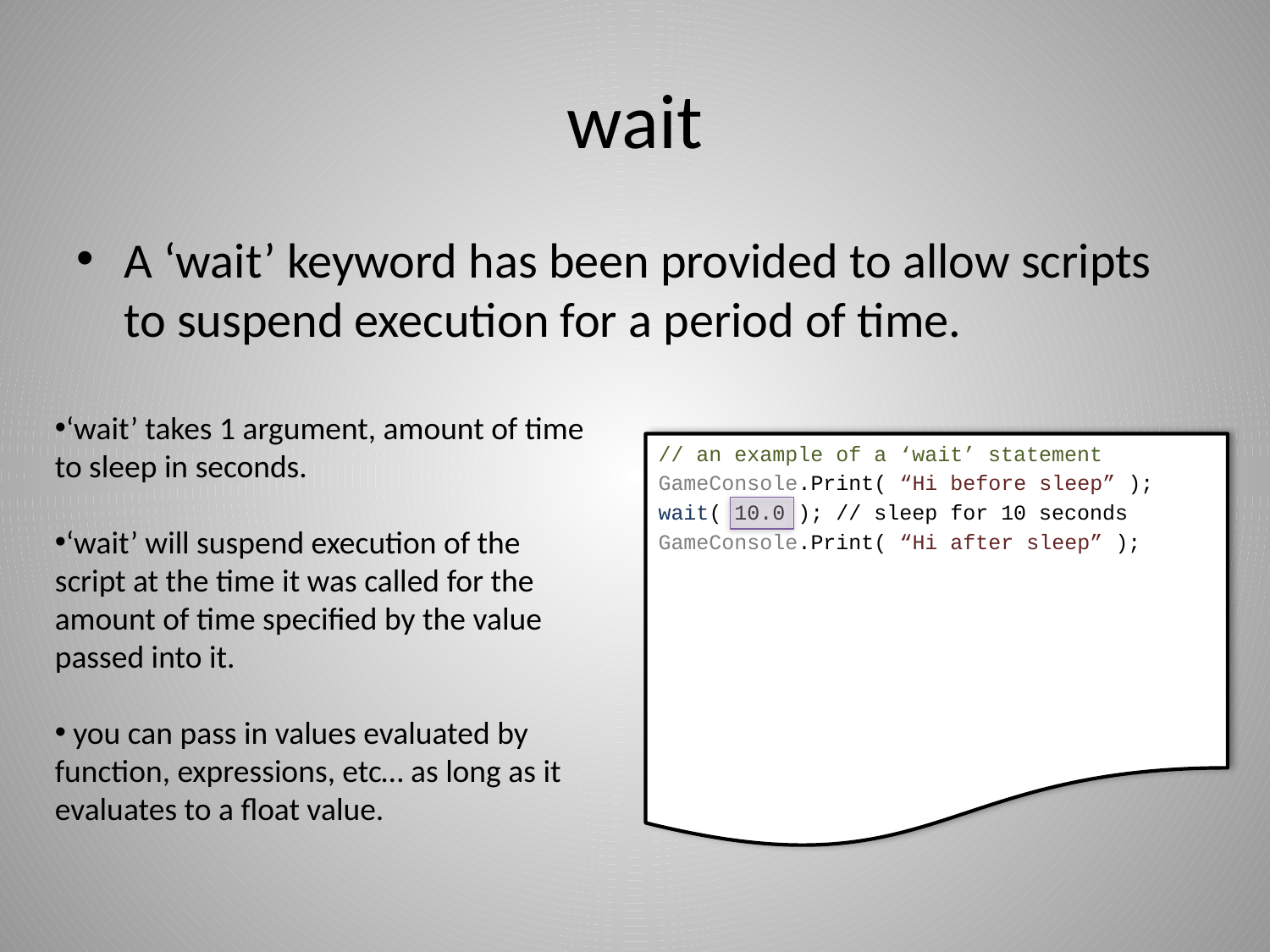

# wait
A ‘wait’ keyword has been provided to allow scripts to suspend execution for a period of time.

‘wait’ takes 1 argument, amount of time to sleep in seconds.

‘wait’ will suspend execution of the script at the time it was called for the amount of time specified by the value passed into it.

 you can pass in values evaluated by function, expressions, etc… as long as it evaluates to a float value.
// an example of a ‘wait’ statement
GameConsole.Print( “Hi before sleep” );
wait( 10.0 ); // sleep for 10 seconds
GameConsole.Print( “Hi after sleep” );